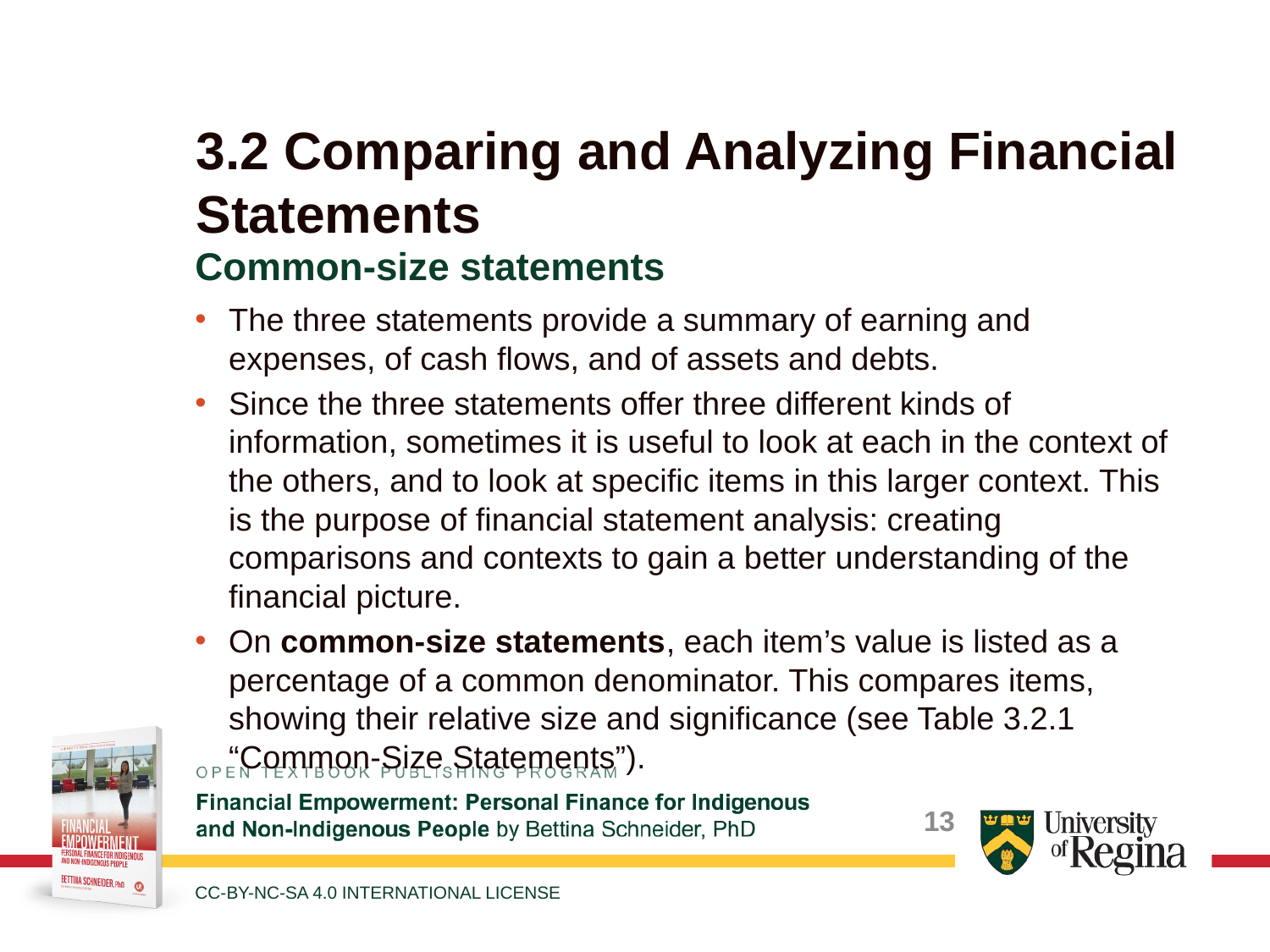

# 3.2 Comparing and Analyzing Financial Statements
Common-size statements
The three statements provide a summary of earning and expenses, of cash flows, and of assets and debts.
Since the three statements offer three different kinds of information, sometimes it is useful to look at each in the context of the others, and to look at specific items in this larger context. This is the purpose of financial statement analysis: creating comparisons and contexts to gain a better understanding of the financial picture.
On common-size statements, each item’s value is listed as a percentage of a common denominator. This compares items, showing their relative size and significance (see Table 3.2.1 “Common-Size Statements”).

CC-BY-NC-SA 4.0 INTERNATIONAL LICENSE